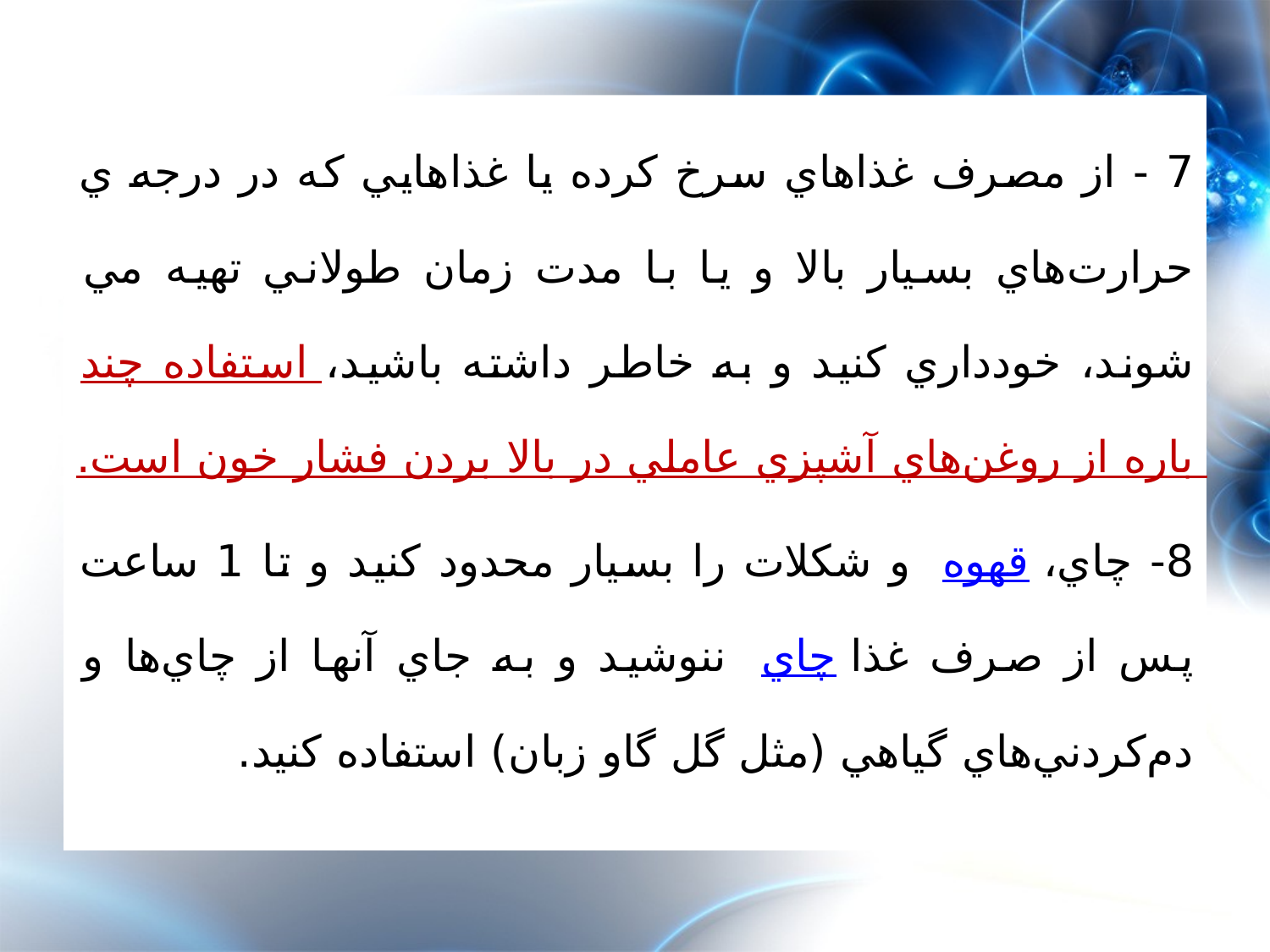

7 - از مصرف غذاهاي سرخ کرده يا غذاهايي که در درجه ي حرارت‌هاي بسيار بالا و يا با مدت زمان طولاني تهيه مي ‌شوند، خودداري کنيد و به خاطر داشته باشيد، استفاده چند باره از روغن‌هاي آشپزي عاملي در بالا بردن فشار خون است.
8- چاي، قهوه  و شکلات را بسيار محدود کنيد و تا 1 ساعت پس از صرف غذا چاي  ننوشيد و به جاي آنها از چاي‌ها و دم‌کردني‌هاي گياهي (مثل گل گاو زبان) استفاده کنيد.